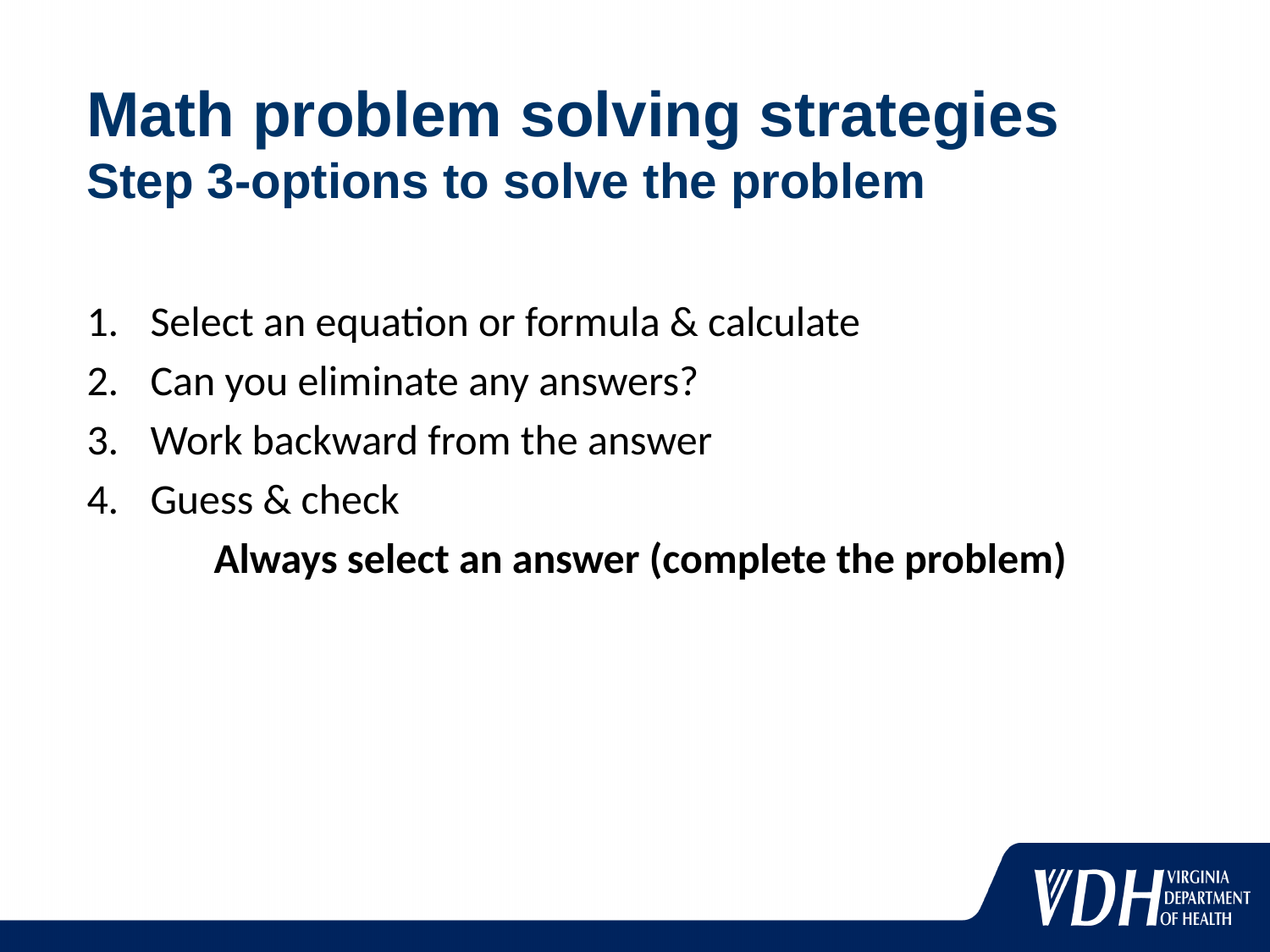

# Math problem solving strategies Step 3-options to solve the problem
Select an equation or formula & calculate
Can you eliminate any answers?
Work backward from the answer
Guess & check
	Always select an answer (complete the problem)